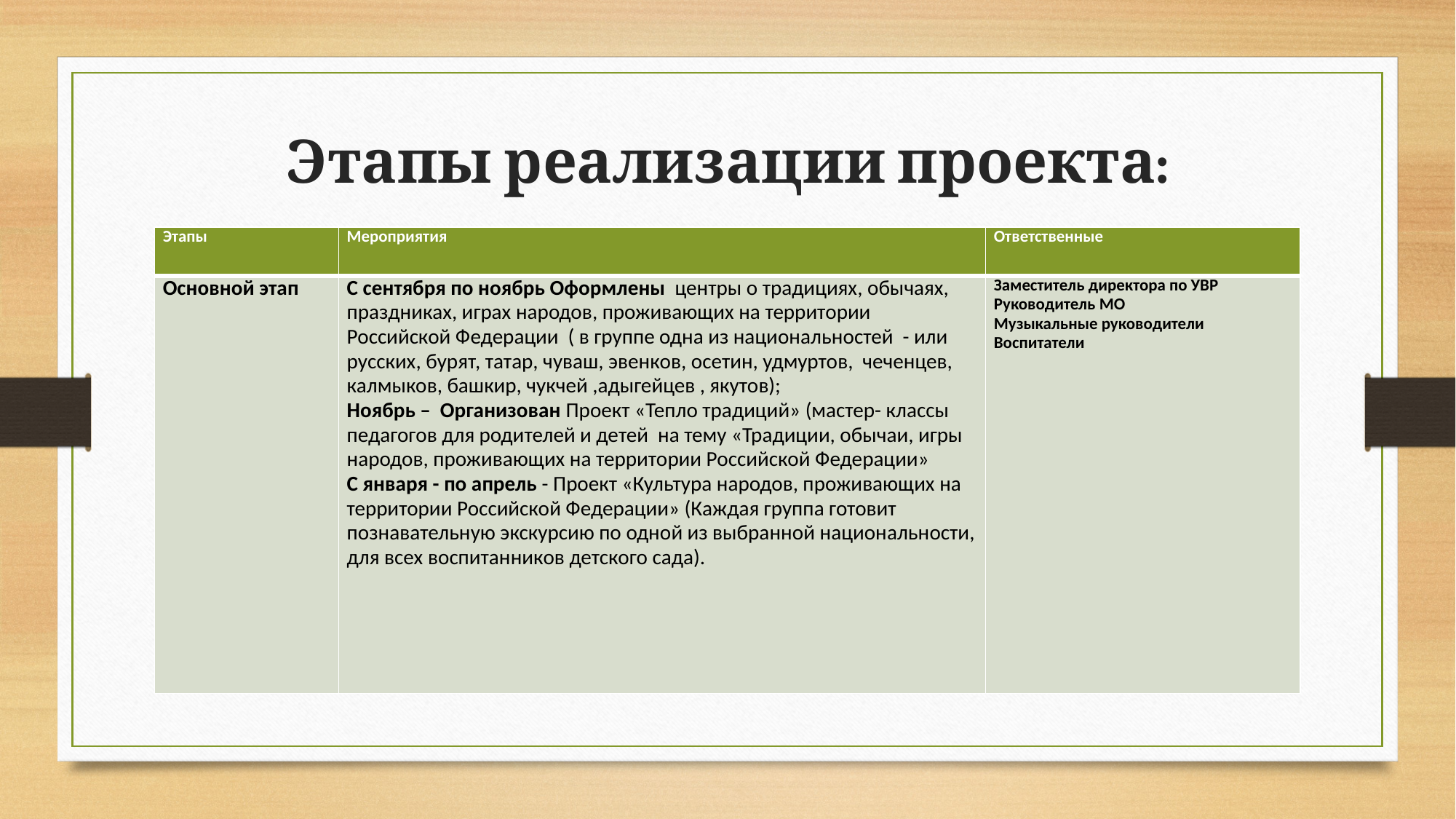

# Этапы реализации проекта:
| Этапы | Мероприятия | Ответственные |
| --- | --- | --- |
| Основной этап | С сентября по ноябрь Оформлены центры о традициях, обычаях, праздниках, играх народов, проживающих на территории Российской Федерации ( в группе одна из национальностей - или русских, бурят, татар, чуваш, эвенков, осетин, удмуртов, чеченцев, калмыков, башкир, чукчей ,адыгейцев , якутов); Ноябрь – Организован Проект «Тепло традиций» (мастер- классы педагогов для родителей и детей на тему «Традиции, обычаи, игры народов, проживающих на территории Российской Федерации» С января - по апрель - Проект «Культура народов, проживающих на территории Российской Федерации» (Каждая группа готовит познавательную экскурсию по одной из выбранной национальности, для всех воспитанников детского сада). | Заместитель директора по УВР Руководитель МО Музыкальные руководители Воспитатели |